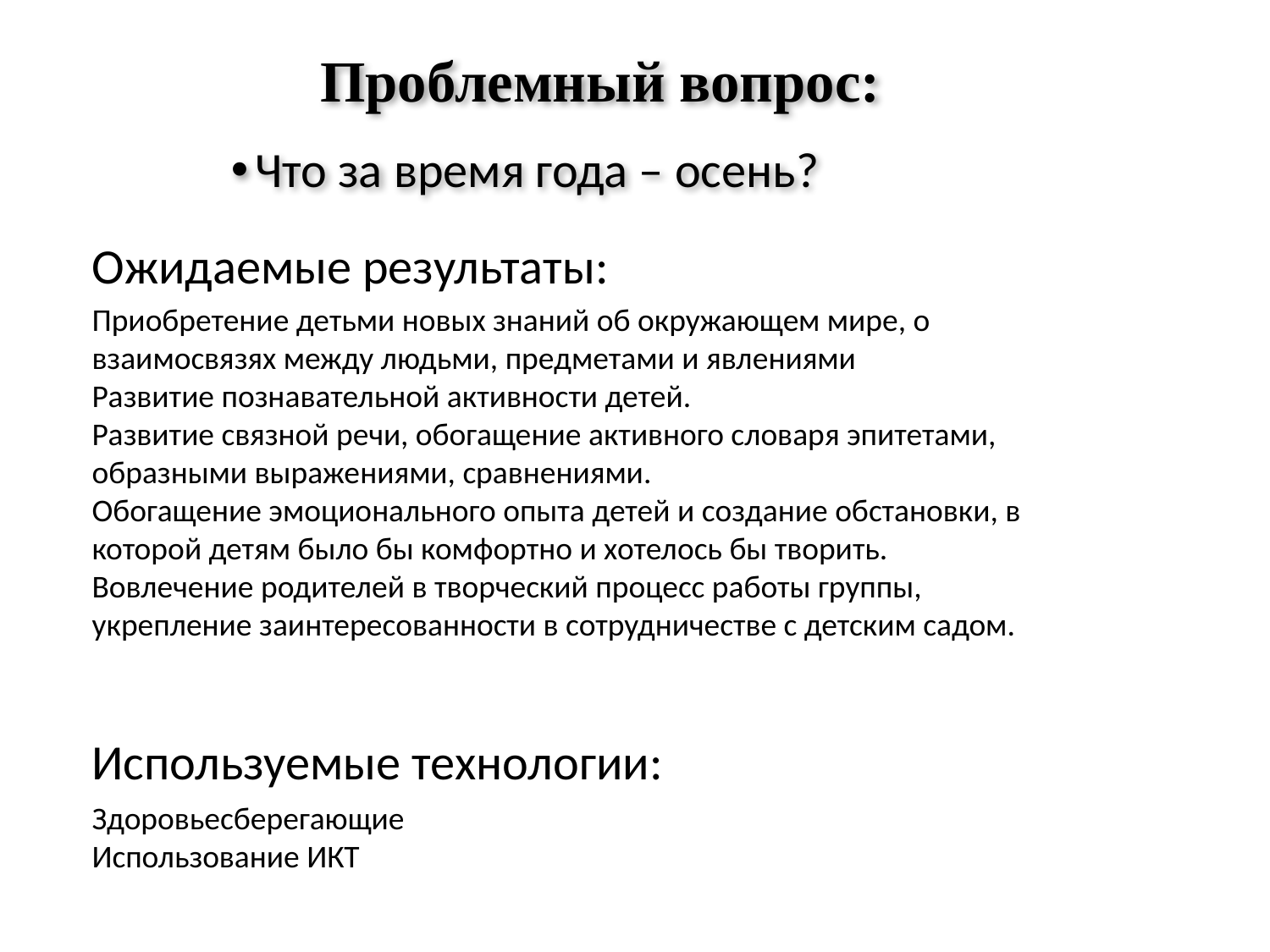

# Проблемный вопрос:
Что за время года – осень?

Ожидаемые результаты:

Приобретение детьми новых знаний об окружающем мире, о взаимосвязях между людьми, предметами и явлениями
Развитие познавательной активности детей.
Развитие связной речи, обогащение активного словаря эпитетами, образными выражениями, сравнениями.
Обогащение эмоционального опыта детей и создание обстановки, в которой детям было бы комфортно и хотелось бы творить.
Вовлечение родителей в творческий процесс работы группы, укрепление заинтересованности в сотрудничестве с детским садом.

Используемые технологии:

Здоровьесберегающие
Использование ИКТ